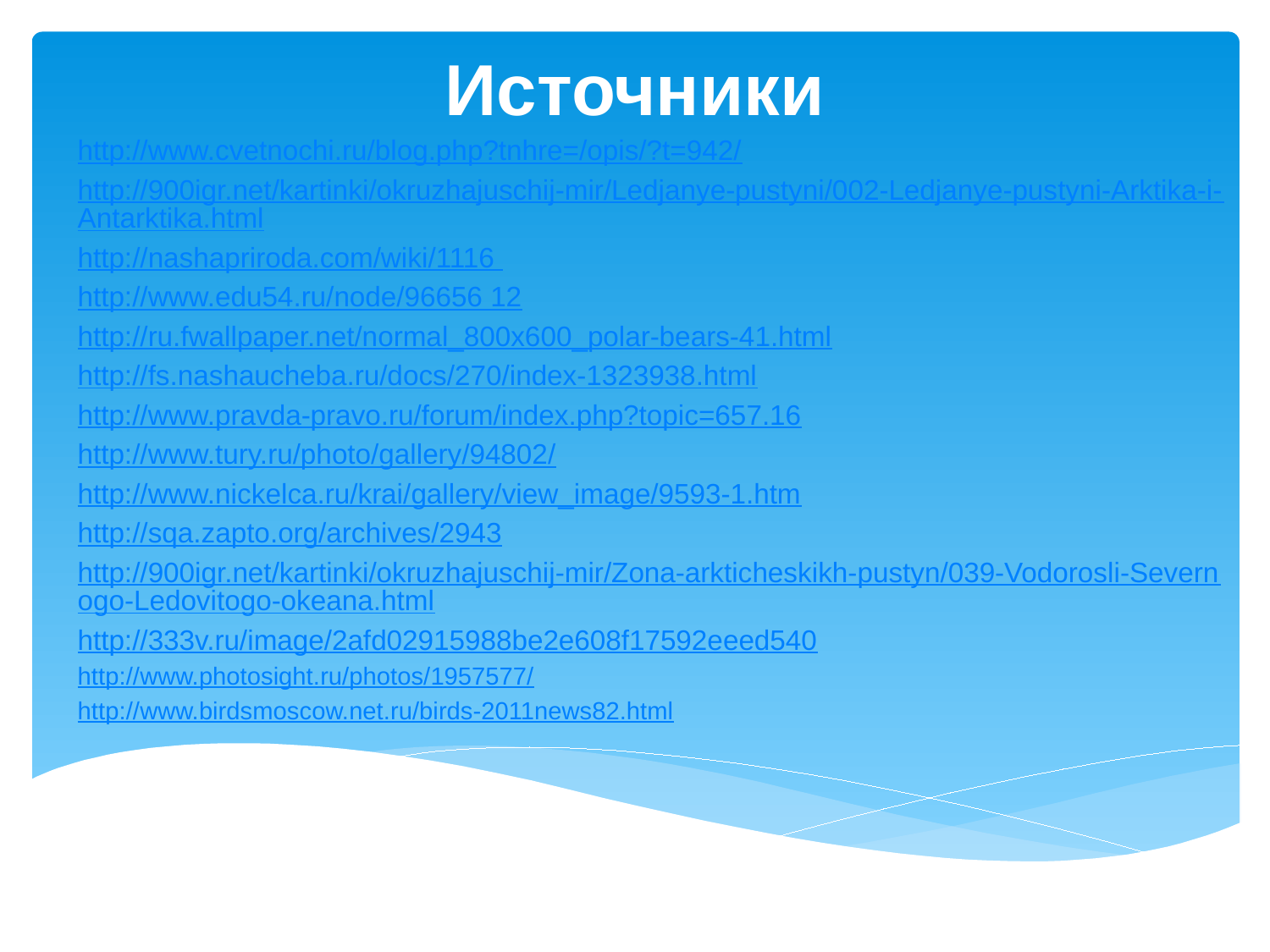

# Источники
http://www.cvetnochi.ru/blog.php?tnhre=/opis/?t=942/
http://900igr.net/kartinki/okruzhajuschij-mir/Ledjanye-pustyni/002-Ledjanye-pustyni-Arktika-i-Antarktika.html
http://nashapriroda.com/wiki/1116
http://www.edu54.ru/node/96656 12
http://ru.fwallpaper.net/normal_800x600_polar-bears-41.html
http://fs.nashaucheba.ru/docs/270/index-1323938.html
http://www.pravda-pravo.ru/forum/index.php?topic=657.16
http://www.tury.ru/photo/gallery/94802/
http://www.nickelca.ru/krai/gallery/view_image/9593-1.htm
http://sqa.zapto.org/archives/2943
http://900igr.net/kartinki/okruzhajuschij-mir/Zona-arkticheskikh-pustyn/039-Vodorosli-Severnogo-Ledovitogo-okeana.html
http://333v.ru/image/2afd02915988be2e608f17592eeed540
http://www.photosight.ru/photos/1957577/
http://www.birdsmoscow.net.ru/birds-2011news82.html